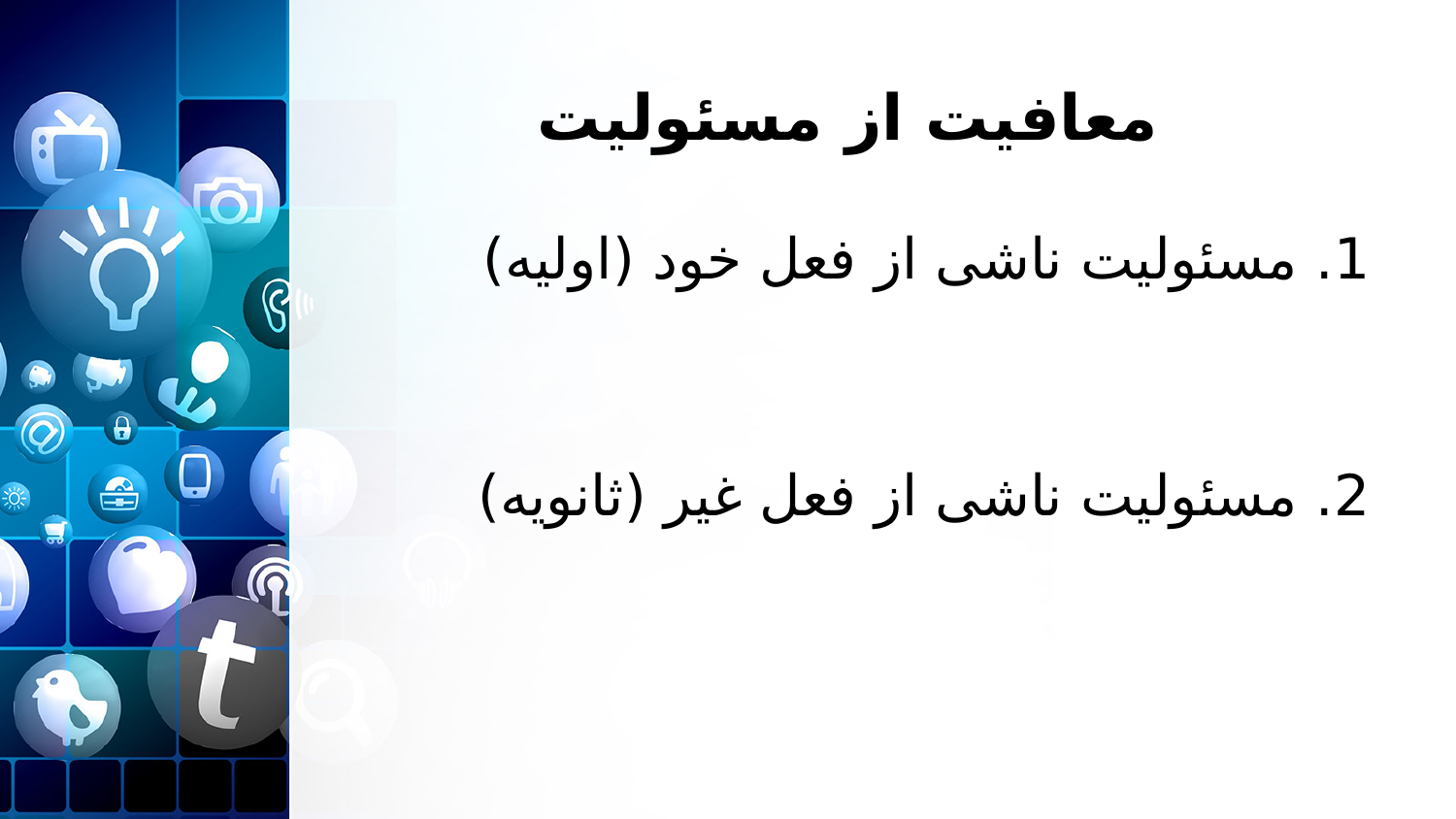

# معافیت از مسئولیت
1. مسئولیت ناشی از فعل خود (اولیه)

2. مسئولیت ناشی از فعل غیر (ثانویه)